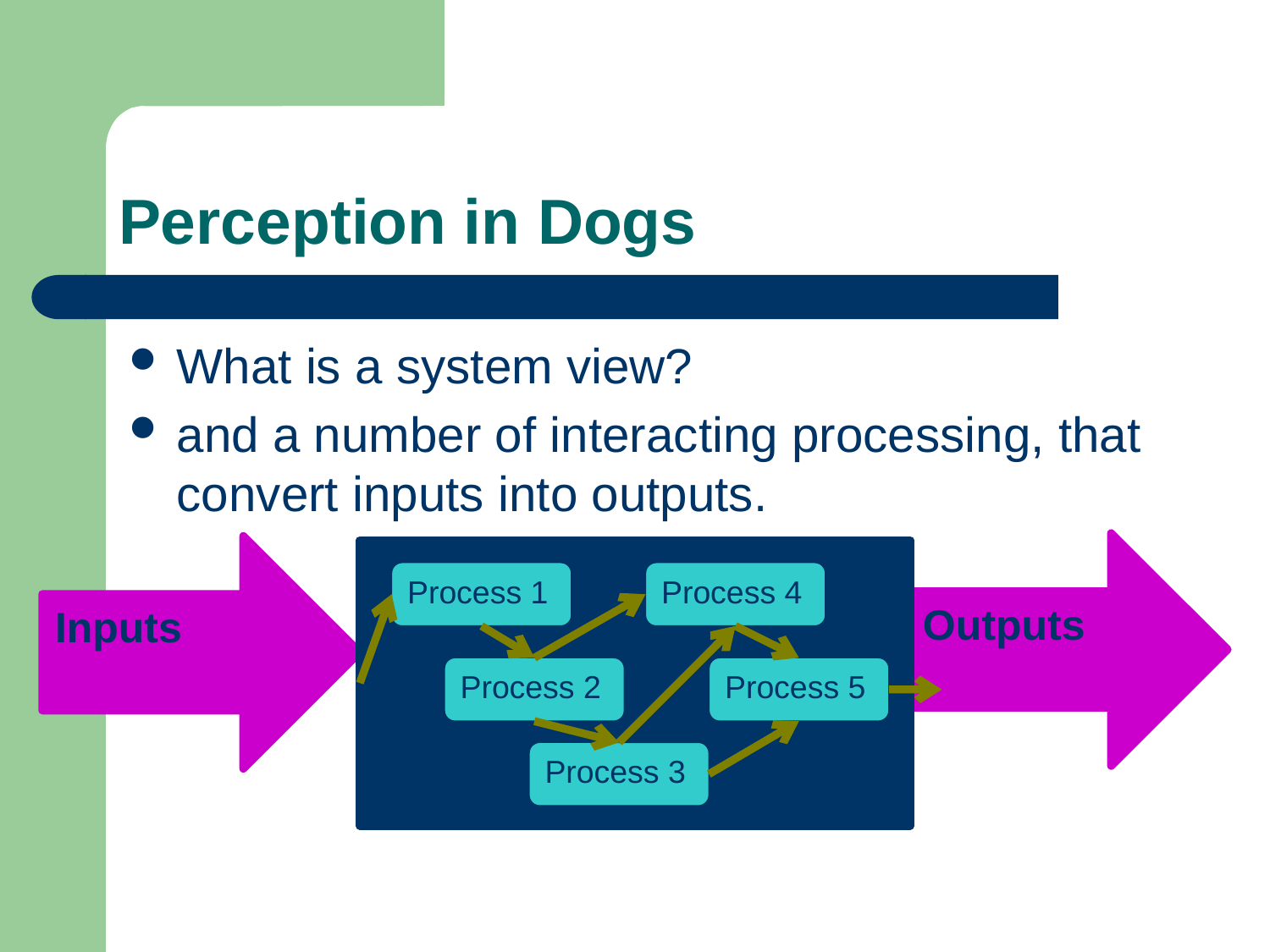

# Perception in Dogs
What is a system view?
and a number of interacting processing, that convert inputs into outputs.
Outputs
Inputs

Process 1
Process 4
Process 2
Process 5
Process 3